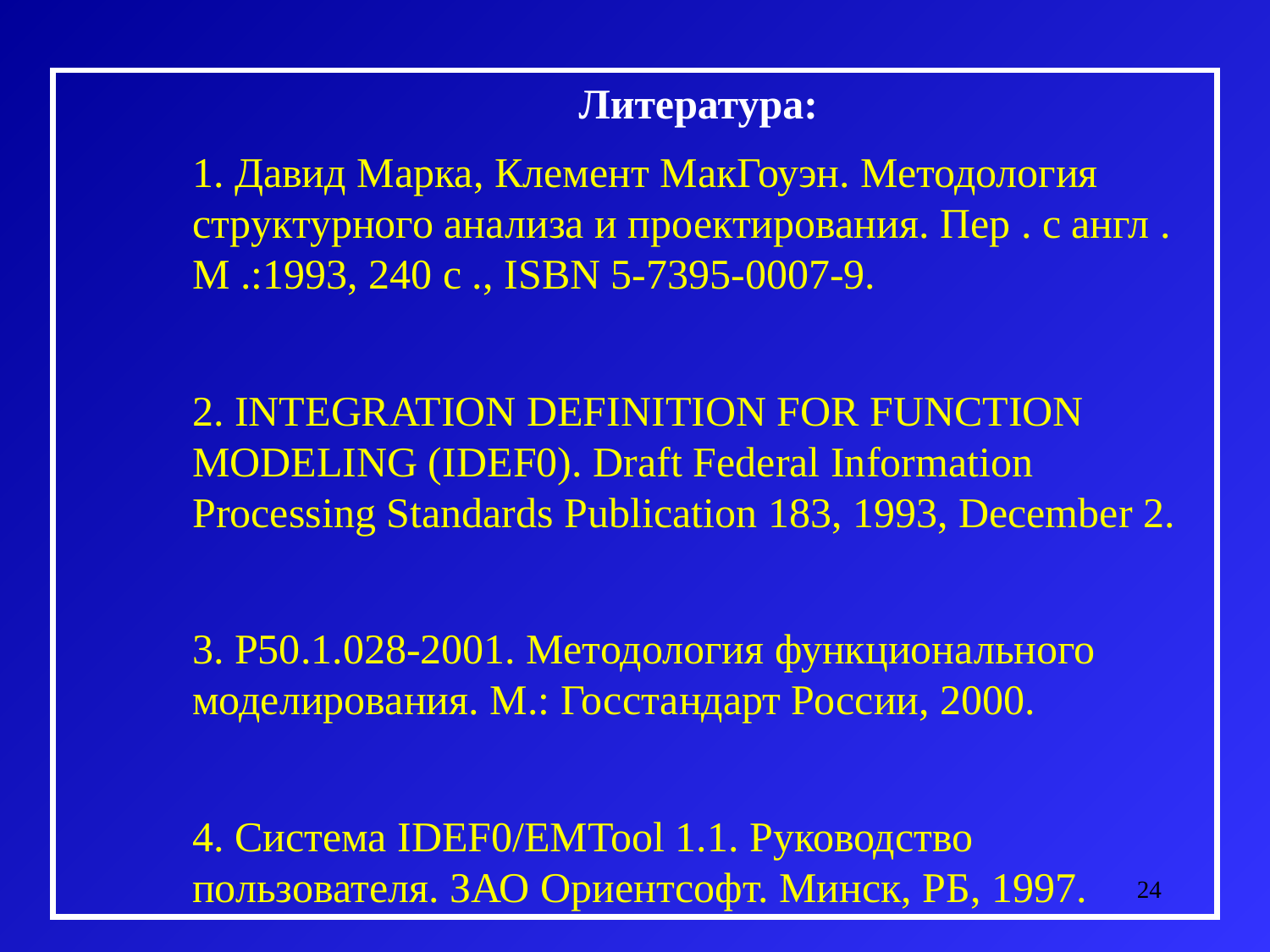

Литература:
1. Давид Марка, Клемент МакГоуэн. Методология структурного анализа и проектирования. Пер . с англ . М .:1993, 240 с ., ISBN 5-7395-0007-9.

2. INTEGRATION DEFINITION FOR FUNCTION MODELING (IDEF0). Draft Federal Information Processing Standards Publication 183, 1993, December 2.

3. Р50.1.028-2001. Методология функционального моделирования. М.: Госстандарт России, 2000.

4. Система IDEF0/EMTool 1.1. Руководство пользователя. ЗАО Ориентсофт. Минск, РБ, 1997.
24